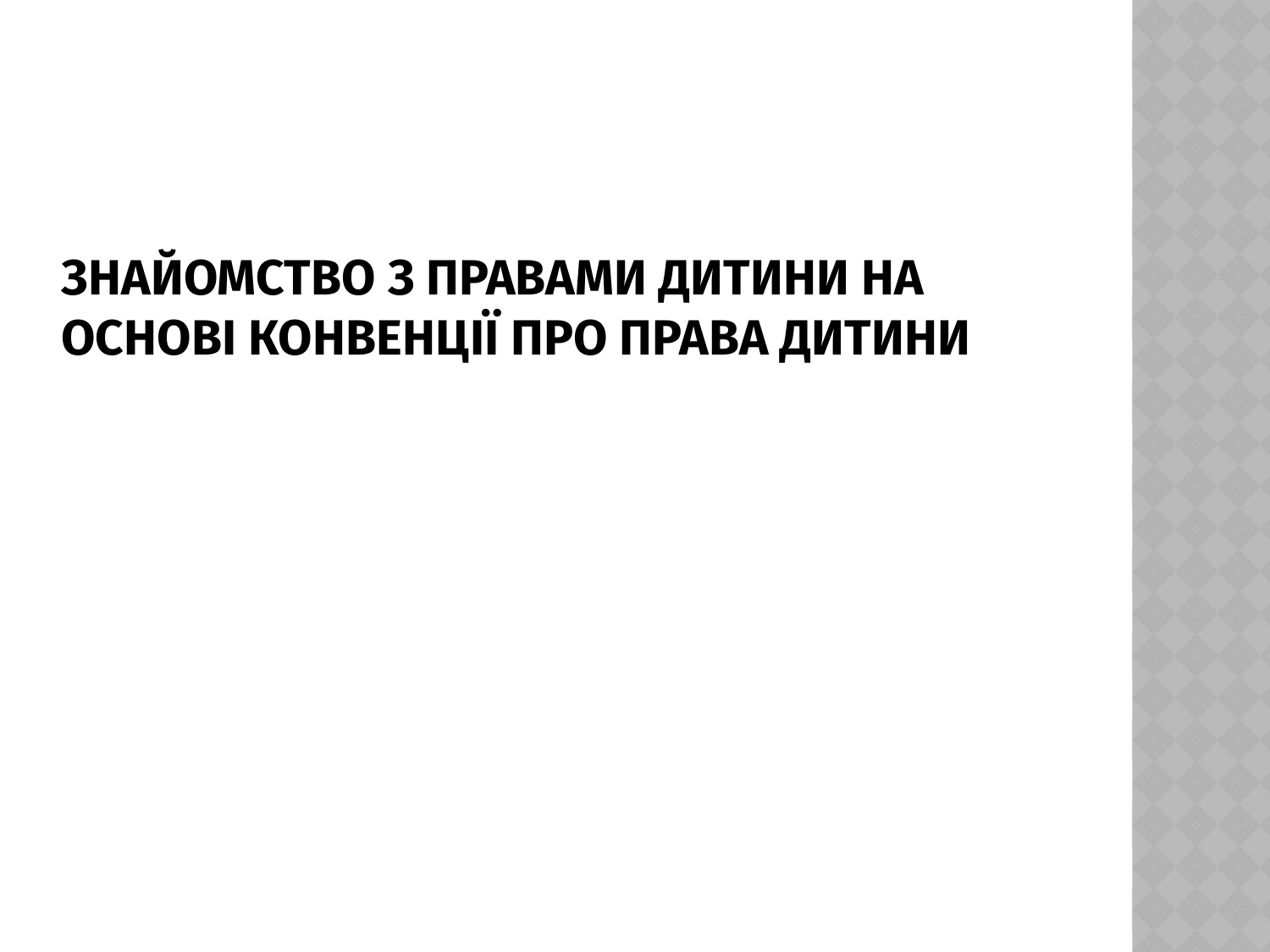

# Знайомство з правами дитини на основі конвенції про права дитини